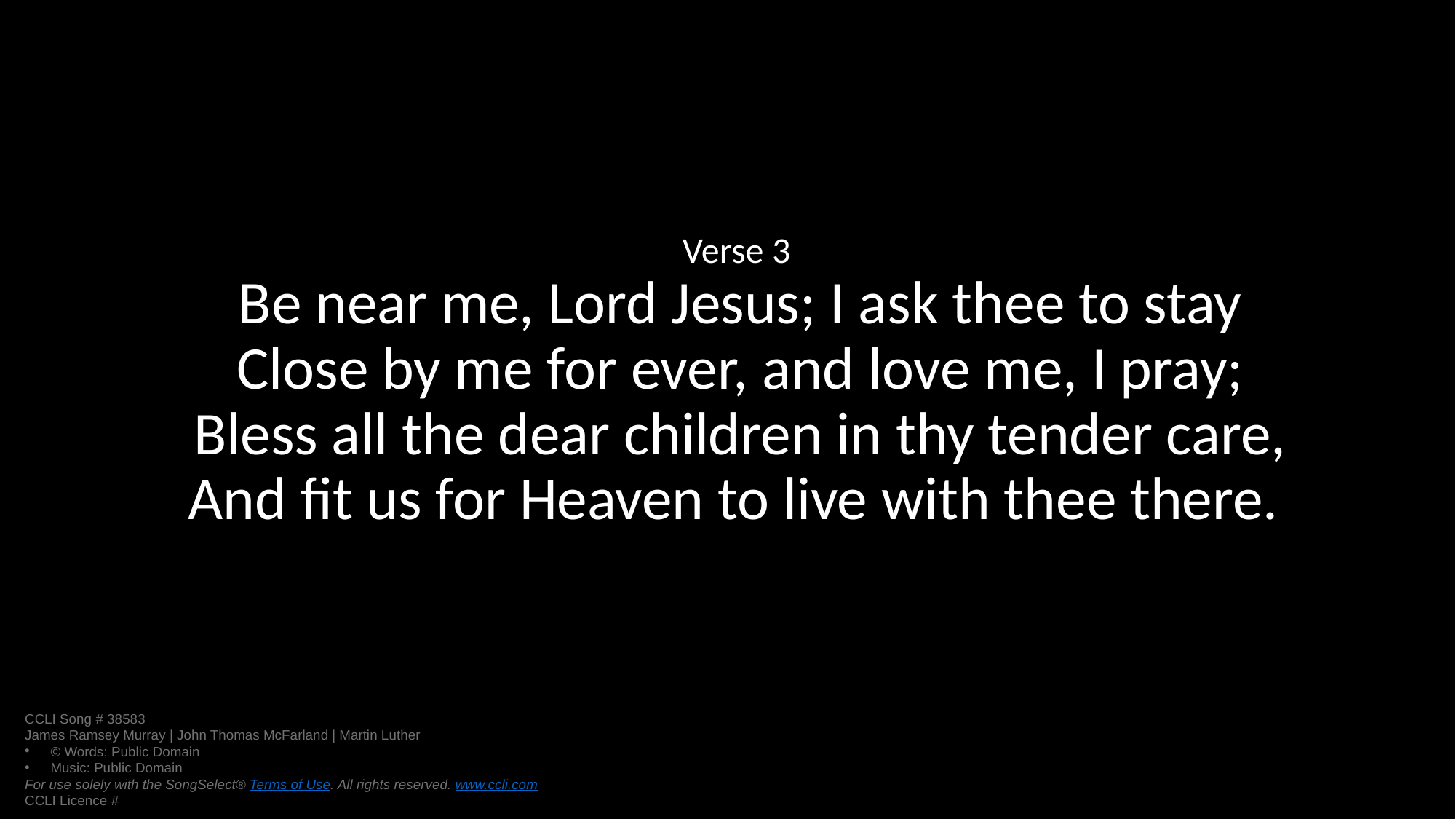

Verse 3
Be near me, Lord Jesus; I ask thee to stay
Close by me for ever, and love me, I pray;
Bless all the dear children in thy tender care,
And fit us for Heaven to live with thee there.
CCLI Song # 38583
James Ramsey Murray | John Thomas McFarland | Martin Luther
© Words: Public Domain
Music: Public Domain
For use solely with the SongSelect® Terms of Use. All rights reserved. www.ccli.com
CCLI Licence #